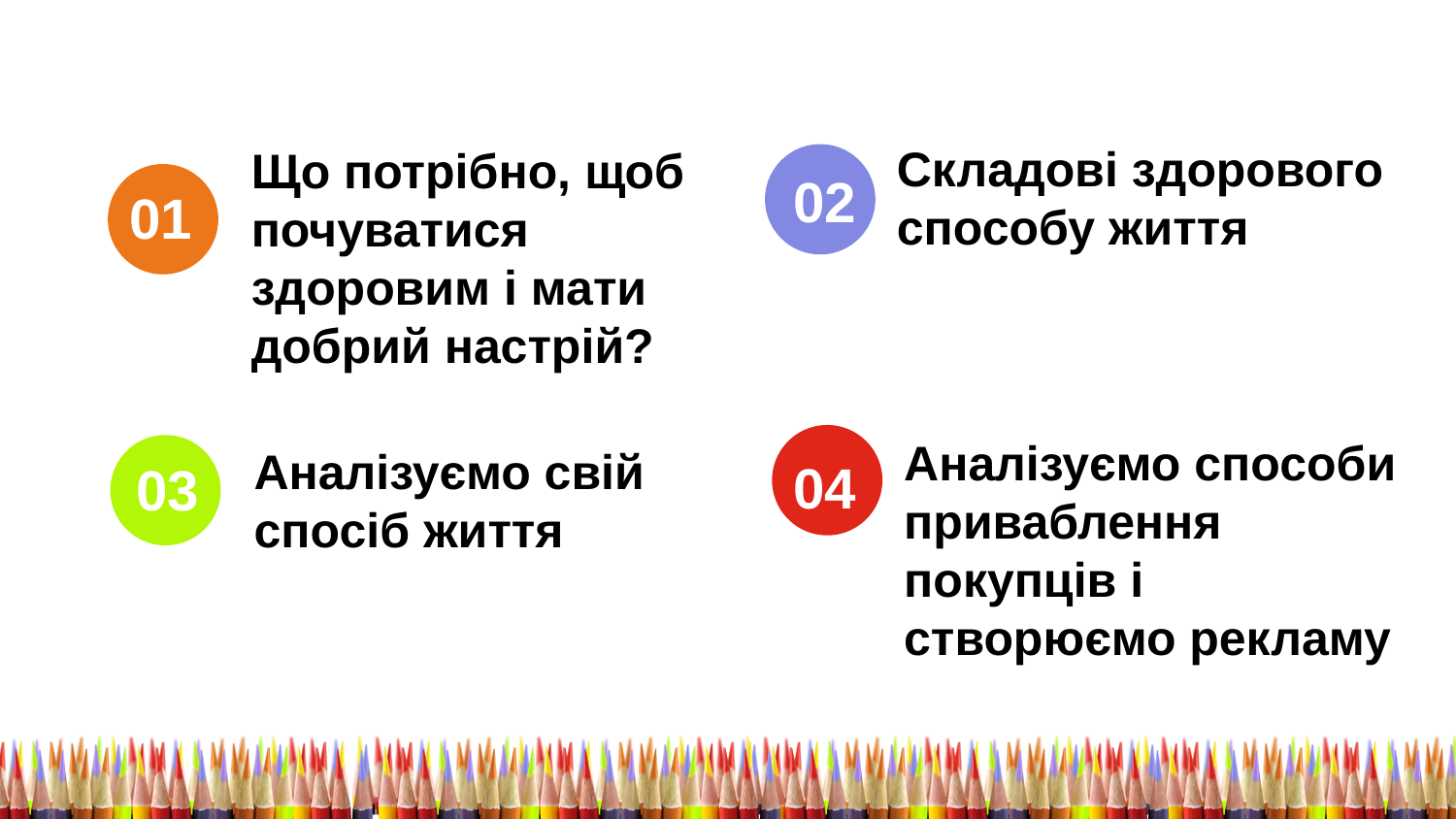

Складові здорового способу життя
Що потрібно, щоб почуватися
здоровим і мати
добрий настрій?

02
01

Аналізуємо способи приваблення
покупців і
створюємо рекламу
Аналізуємо свій
спосіб життя

04
03